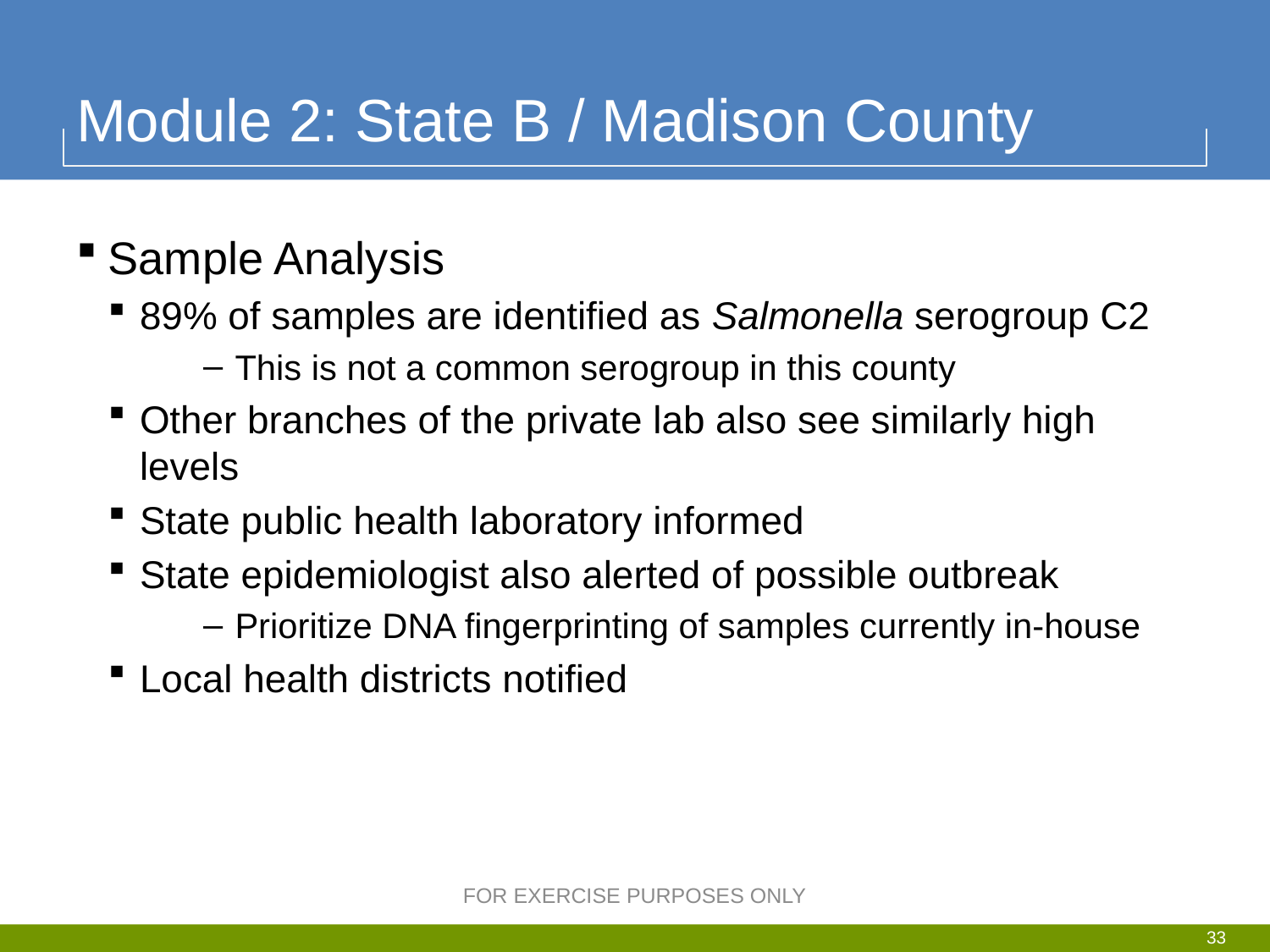

# Module 2: State B / Madison County
Sample Analysis
89% of samples are identified as Salmonella serogroup C2
This is not a common serogroup in this county
Other branches of the private lab also see similarly high levels
State public health laboratory informed
State epidemiologist also alerted of possible outbreak
Prioritize DNA fingerprinting of samples currently in-house
Local health districts notified
FOR EXERCISE PURPOSES ONLY